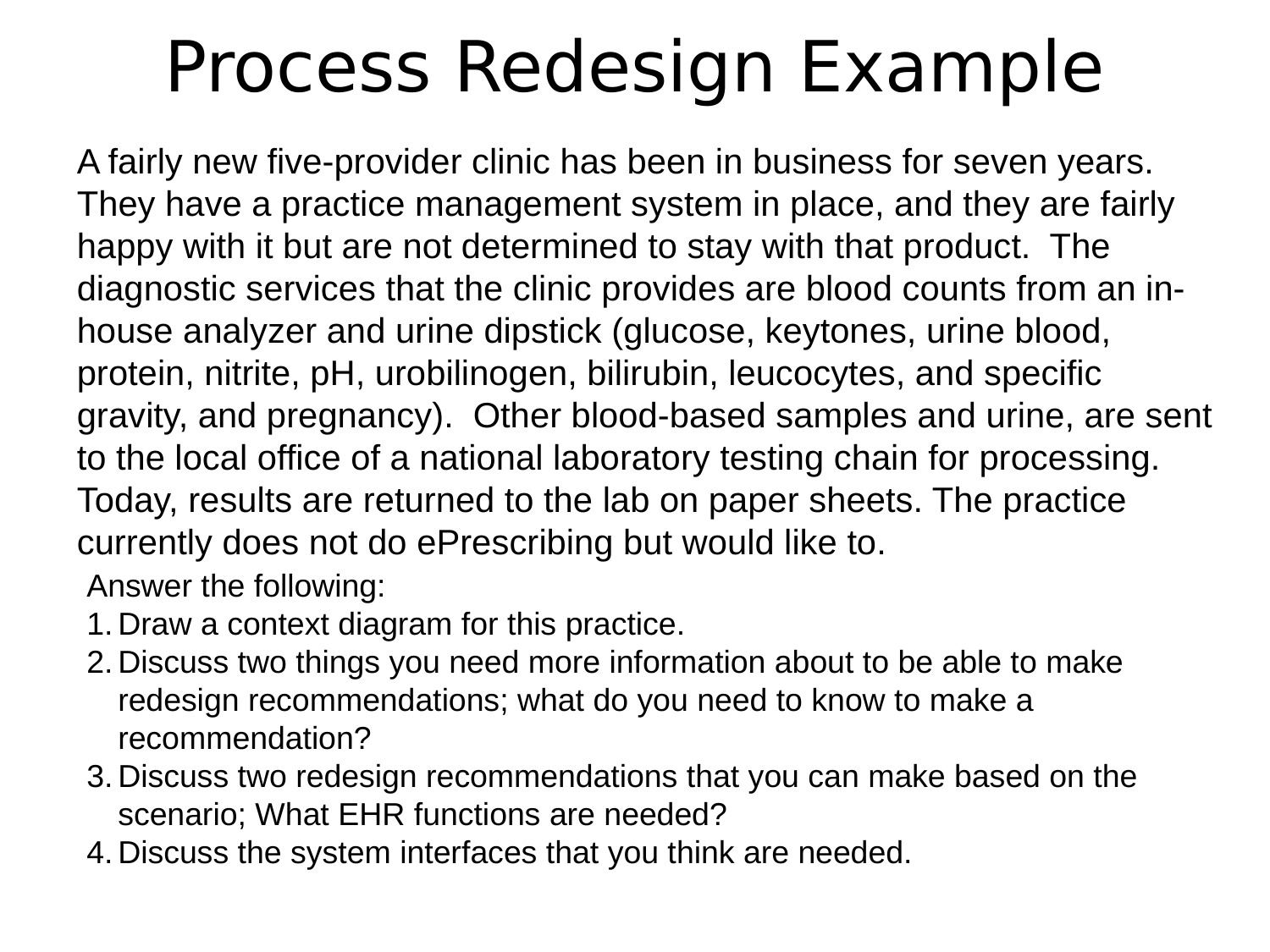

# Process Redesign Example
A fairly new five-provider clinic has been in business for seven years. They have a practice management system in place, and they are fairly happy with it but are not determined to stay with that product.  The diagnostic services that the clinic provides are blood counts from an in-house analyzer and urine dipstick (glucose, keytones, urine blood, protein, nitrite, pH, urobilinogen, bilirubin, leucocytes, and specific gravity, and pregnancy).  Other blood-based samples and urine, are sent to the local office of a national laboratory testing chain for processing. Today, results are returned to the lab on paper sheets. The practice currently does not do ePrescribing but would like to.
Answer the following:
Draw a context diagram for this practice.
Discuss two things you need more information about to be able to make redesign recommendations; what do you need to know to make a recommendation?
Discuss two redesign recommendations that you can make based on the scenario; What EHR functions are needed?
Discuss the system interfaces that you think are needed.